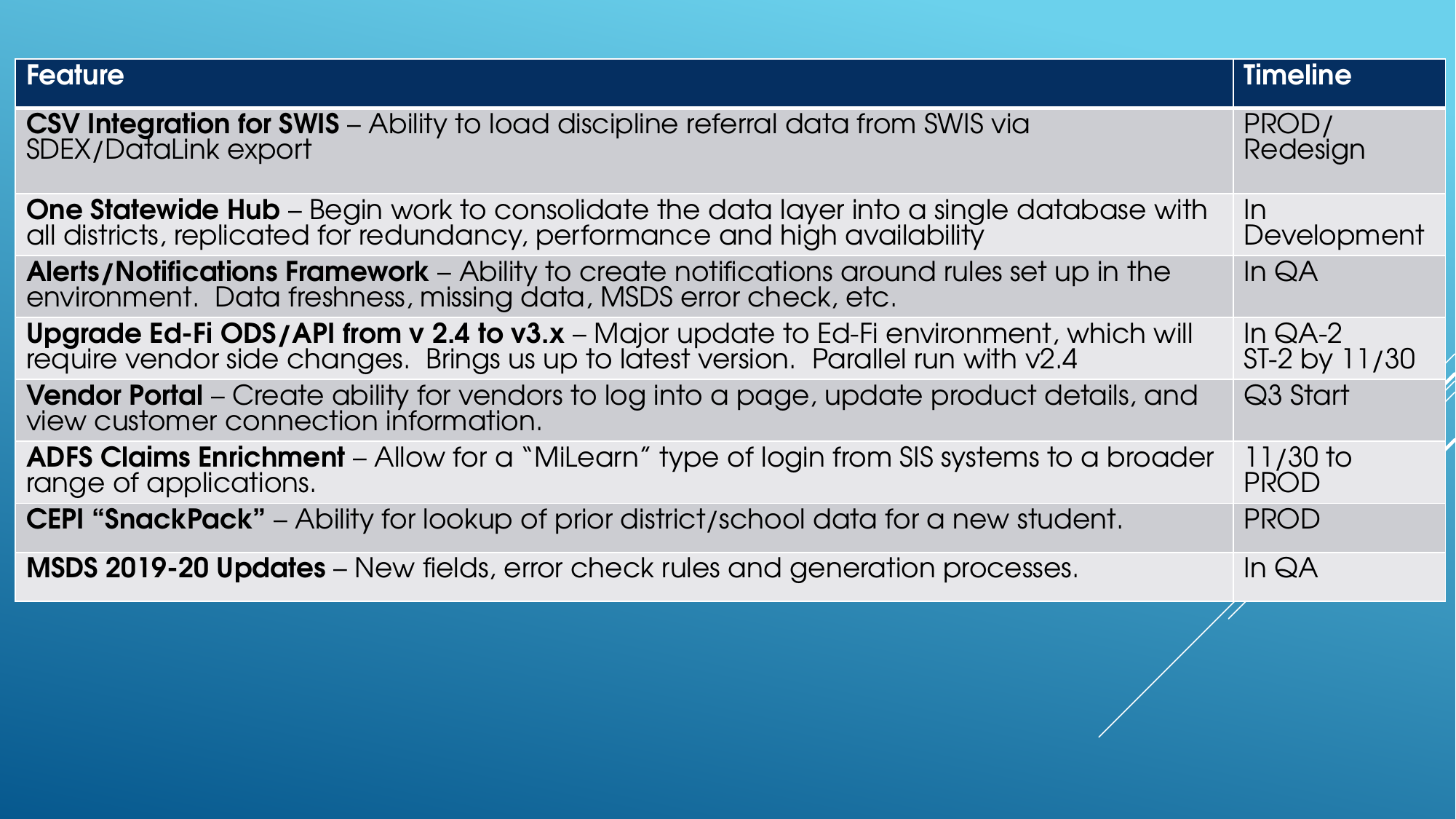

| Feature | Timeline |
| --- | --- |
| CSV Integration for SWIS – Ability to load discipline referral data from SWIS via SDEX/DataLink export | PROD/ Redesign |
| One Statewide Hub – Begin work to consolidate the data layer into a single database with all districts, replicated for redundancy, performance and high availability | In Development |
| Alerts/Notifications Framework – Ability to create notifications around rules set up in the environment. Data freshness, missing data, MSDS error check, etc. | In QA |
| Upgrade Ed-Fi ODS/API from v 2.4 to v3.x – Major update to Ed-Fi environment, which will require vendor side changes. Brings us up to latest version. Parallel run with v2.4 | In QA-2 ST-2 by 11/30 |
| Vendor Portal – Create ability for vendors to log into a page, update product details, and view customer connection information. | Q3 Start |
| ADFS Claims Enrichment – Allow for a “MiLearn” type of login from SIS systems to a broader range of applications. | 11/30 to PROD |
| CEPI “SnackPack” – Ability for lookup of prior district/school data for a new student. | PROD |
| MSDS 2019-20 Updates – New fields, error check rules and generation processes. | In QA |